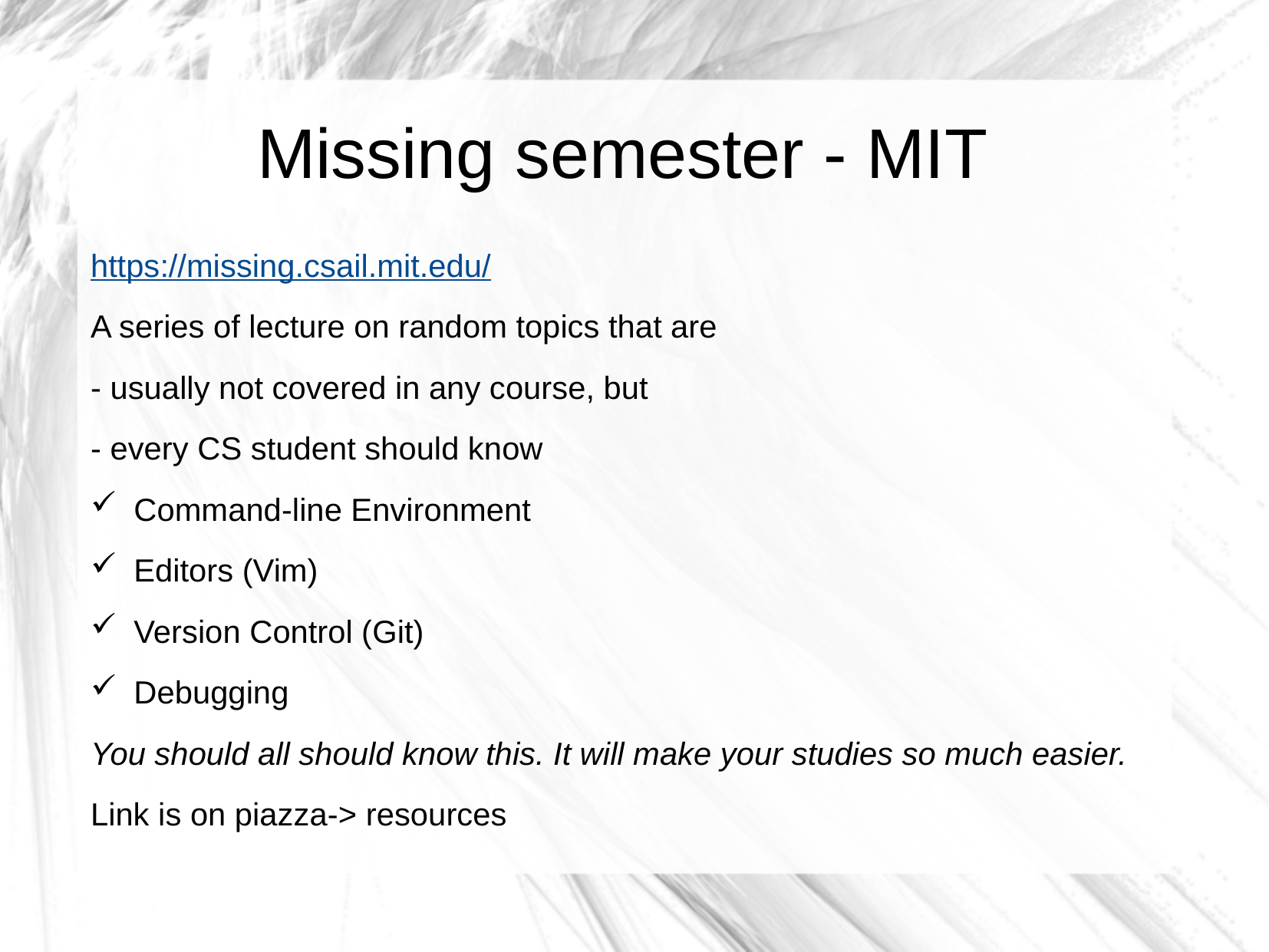

Missing semester - MIT
https://missing.csail.mit.edu/
A series of lecture on random topics that are
- usually not covered in any course, but
- every CS student should know
Command-line Environment
Editors (Vim)
Version Control (Git)
Debugging
You should all should know this. It will make your studies so much easier.
Link is on piazza-> resources